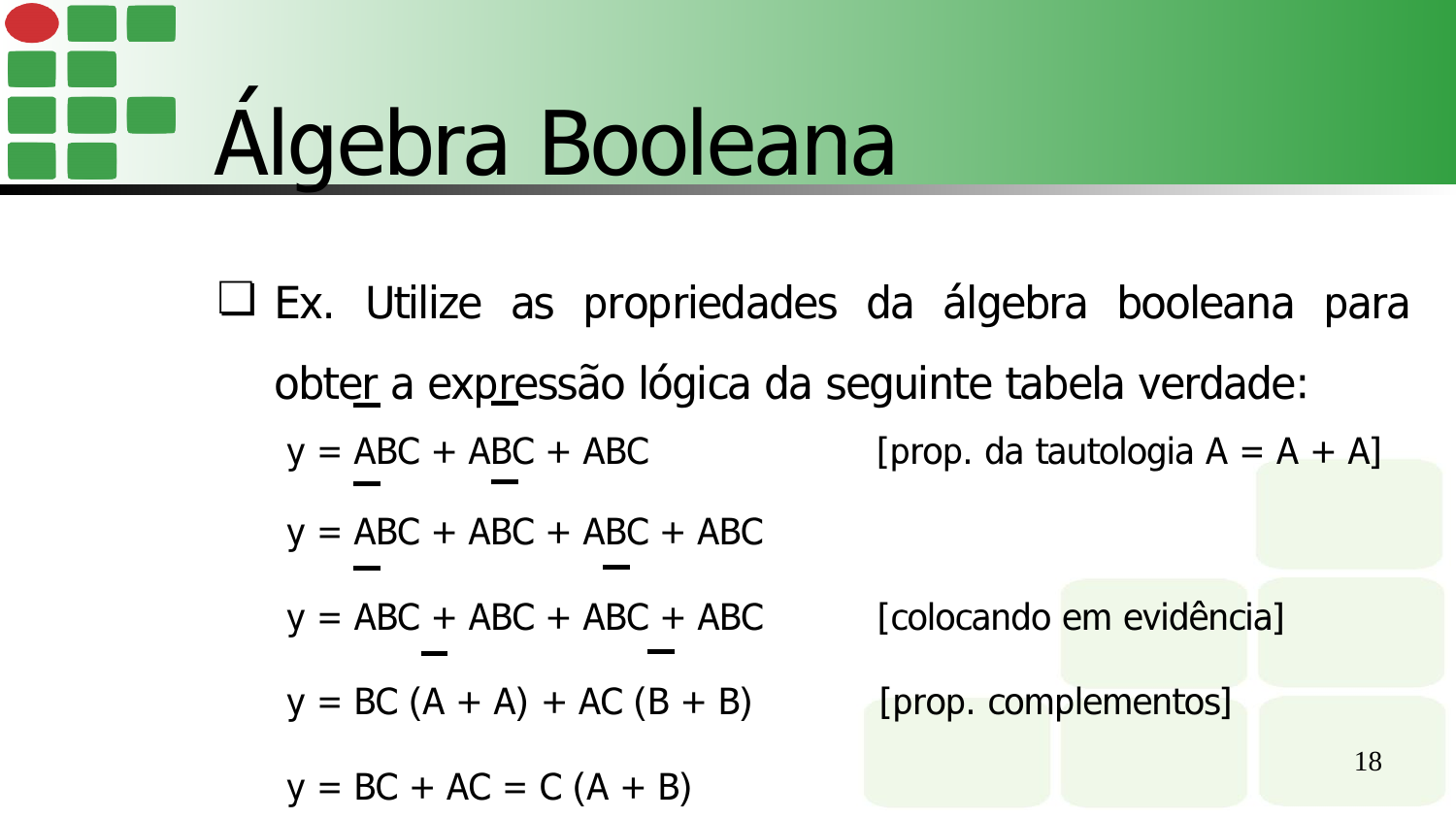

Álgebra Booleana
Ex. Utilize as propriedades da álgebra booleana para obter a expressão lógica da seguinte tabela verdade:
y = ABC + ABC + ABC                    [prop. da tautologia A = A + A]
y = ABC + ABC + ABC + ABC
y = ABC + ABC + ABC + ABC          [colocando em evidência]
y = BC (A + A) + AC (B + B)           [prop. complementos]
y = BC + AC = C (A + B)
18